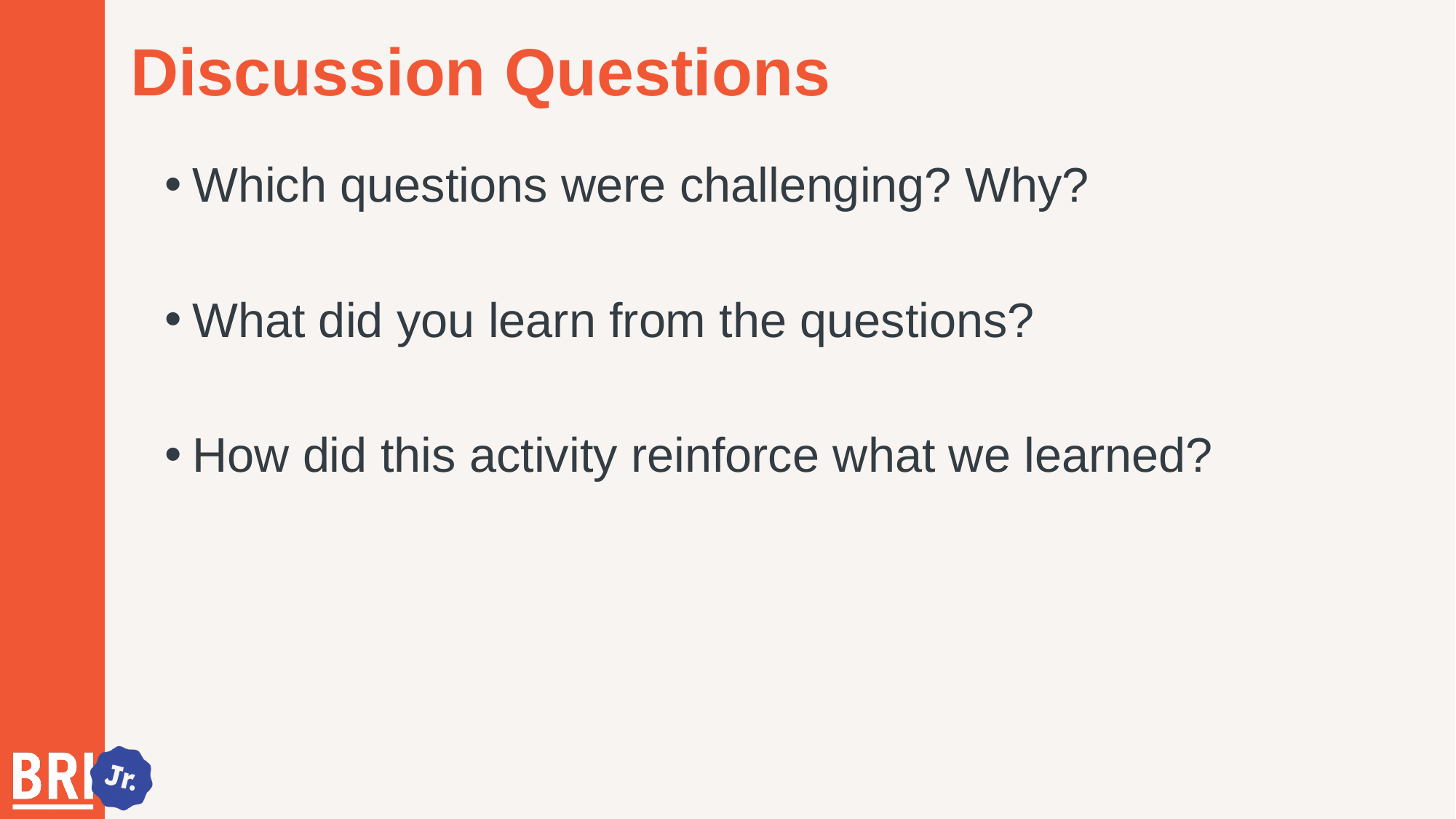

# Discussion Questions
Which questions were challenging? Why?

What did you learn from the questions?

How did this activity reinforce what we learned?